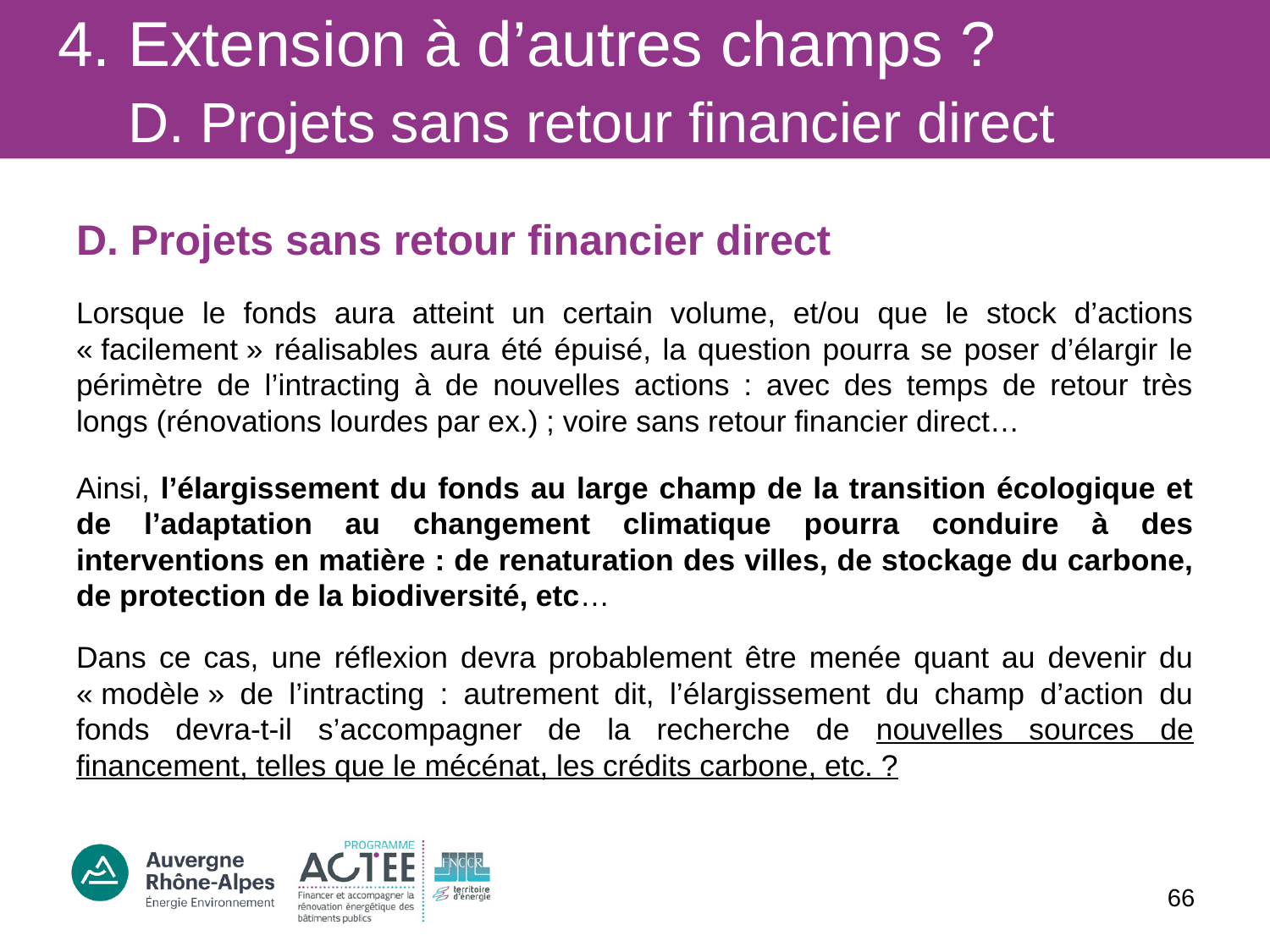

# 4. Extension à d’autres champs ? D. Projets sans retour financier direct
D. Projets sans retour financier direct

Lorsque le fonds aura atteint un certain volume, et/ou que le stock d’actions « facilement » réalisables aura été épuisé, la question pourra se poser d’élargir le périmètre de l’intracting à de nouvelles actions : avec des temps de retour très longs (rénovations lourdes par ex.) ; voire sans retour financier direct…

Ainsi, l’élargissement du fonds au large champ de la transition écologique et de l’adaptation au changement climatique pourra conduire à des interventions en matière : de renaturation des villes, de stockage du carbone, de protection de la biodiversité, etc…

Dans ce cas, une réflexion devra probablement être menée quant au devenir du « modèle » de l’intracting : autrement dit, l’élargissement du champ d’action du fonds devra-t-il s’accompagner de la recherche de nouvelles sources de financement, telles que le mécénat, les crédits carbone, etc. ?